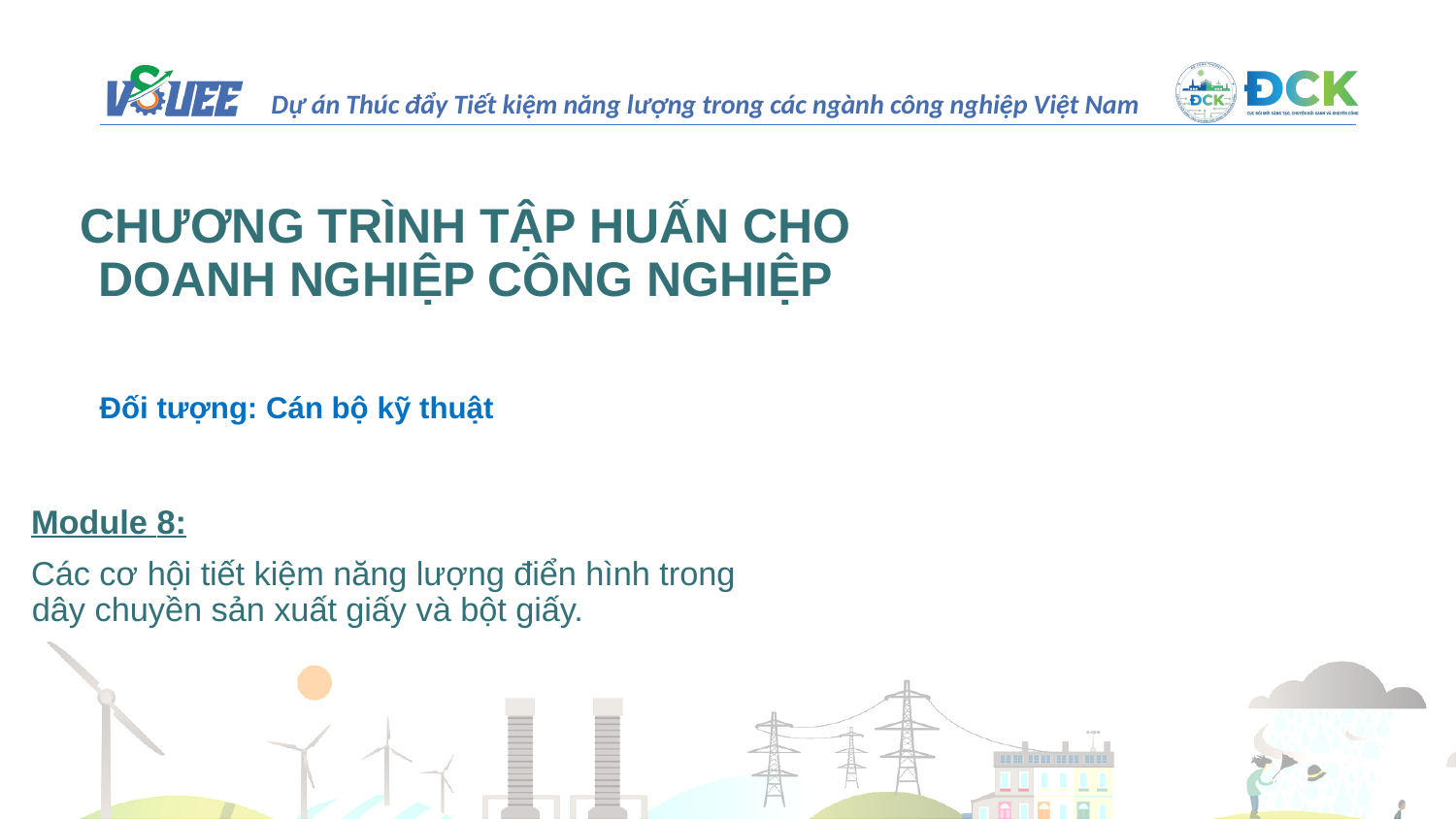

# CHƯƠNG TRÌNH TẬP HUẤN CHO DOANH NGHIỆP CÔNG NGHIỆP
Đối tượng: Cán bộ kỹ thuật
Module 8:
Các cơ hội tiết kiệm năng lượng điển hình trong dây chuyền sản xuất giấy và bột giấy.